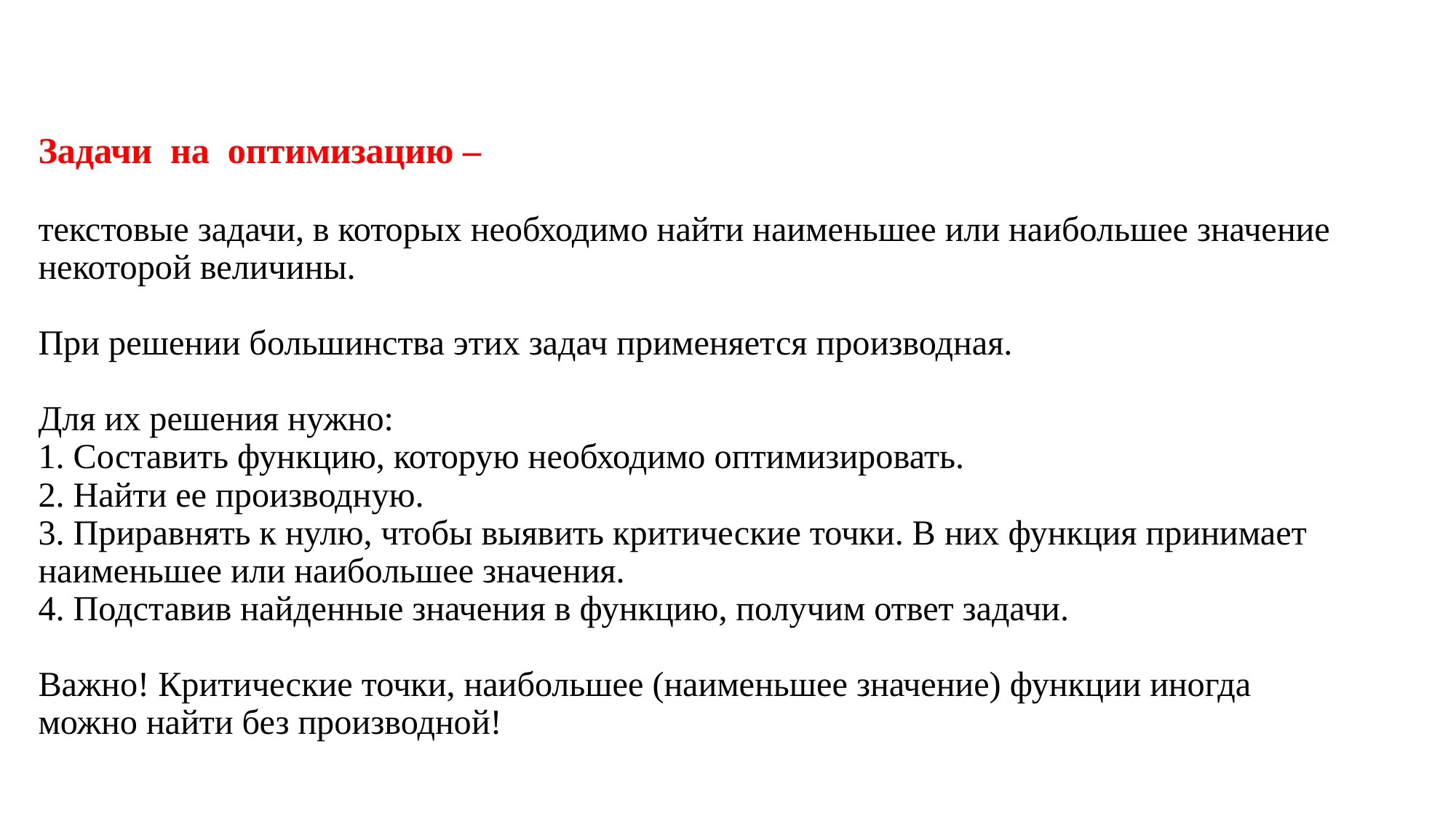

# Задачи  на  оптимизацию – текстовые задачи, в которых необходимо найти наименьшее или наибольшее значение некоторой величины. При решении большинства этих задач применяется производная. Для их решения нужно: 1. Составить функцию, которую необходимо оптимизировать. 2. Найти ее производную. 3. Приравнять к нулю, чтобы выявить критические точки. В них функция принимает наименьшее или наибольшее значения. 4. Подставив найденные значения в функцию, получим ответ задачи. Важно! Критические точки, наибольшее (наименьшее значение) функции иногда можно найти без производной!